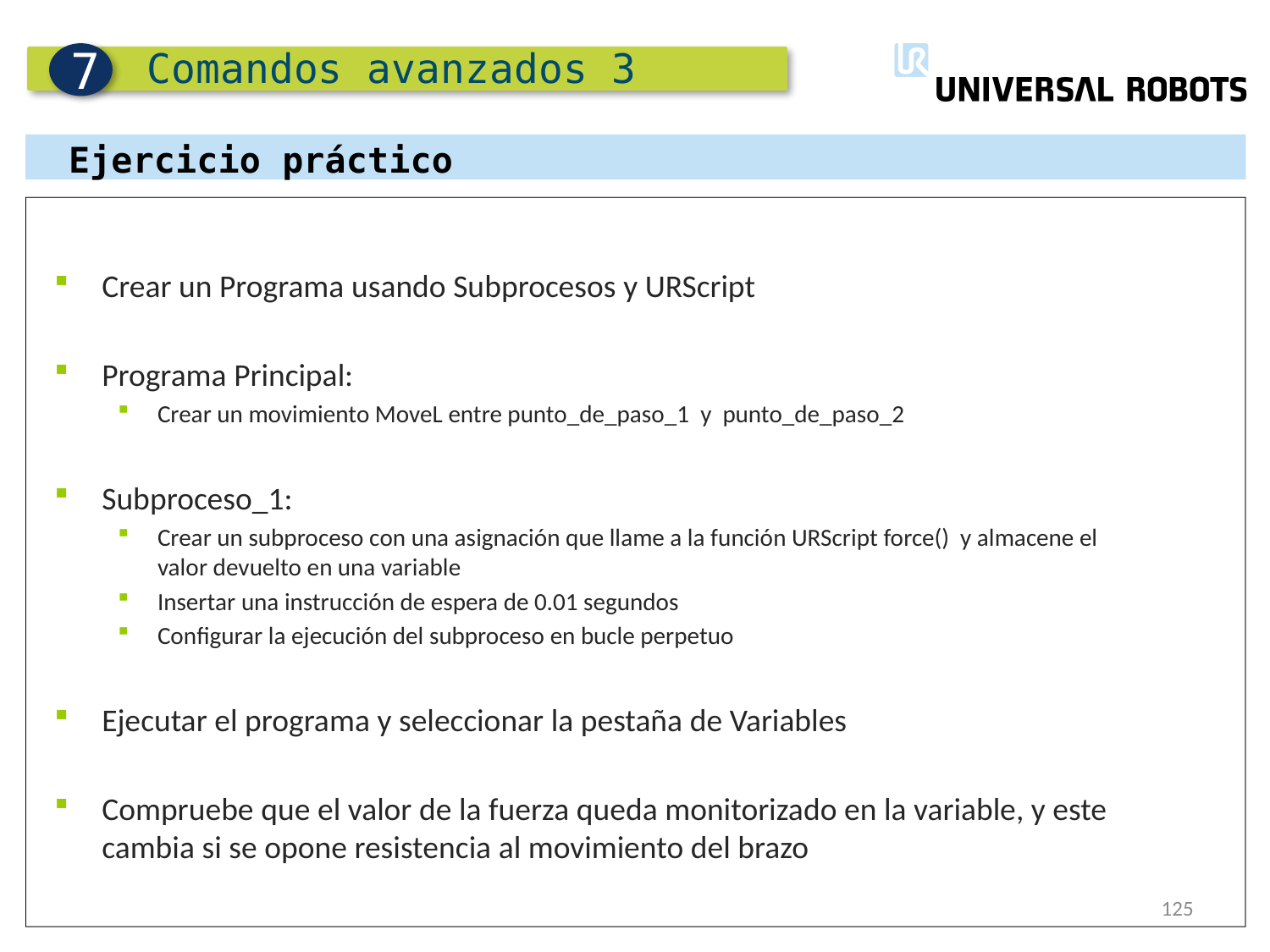

Comandos avanzados 3

7

Ejercicio práctico

Crear un Programa usando Subprocesos y URScript

Programa Principal:
Crear un movimiento MoveL entre punto_de_paso_1  y  punto_de_paso_2

Subproceso_1:
Crear un subproceso con una asignación que llame a la función URScript force()  y almacene el valor devuelto en una variable
Insertar una instrucción de espera de 0.01 segundos
Configurar la ejecución del subproceso en bucle perpetuo

Ejecutar el programa y seleccionar la pestaña de Variables

Compruebe que el valor de la fuerza queda monitorizado en la variable, y este cambia si se opone resistencia al movimiento del brazo

125